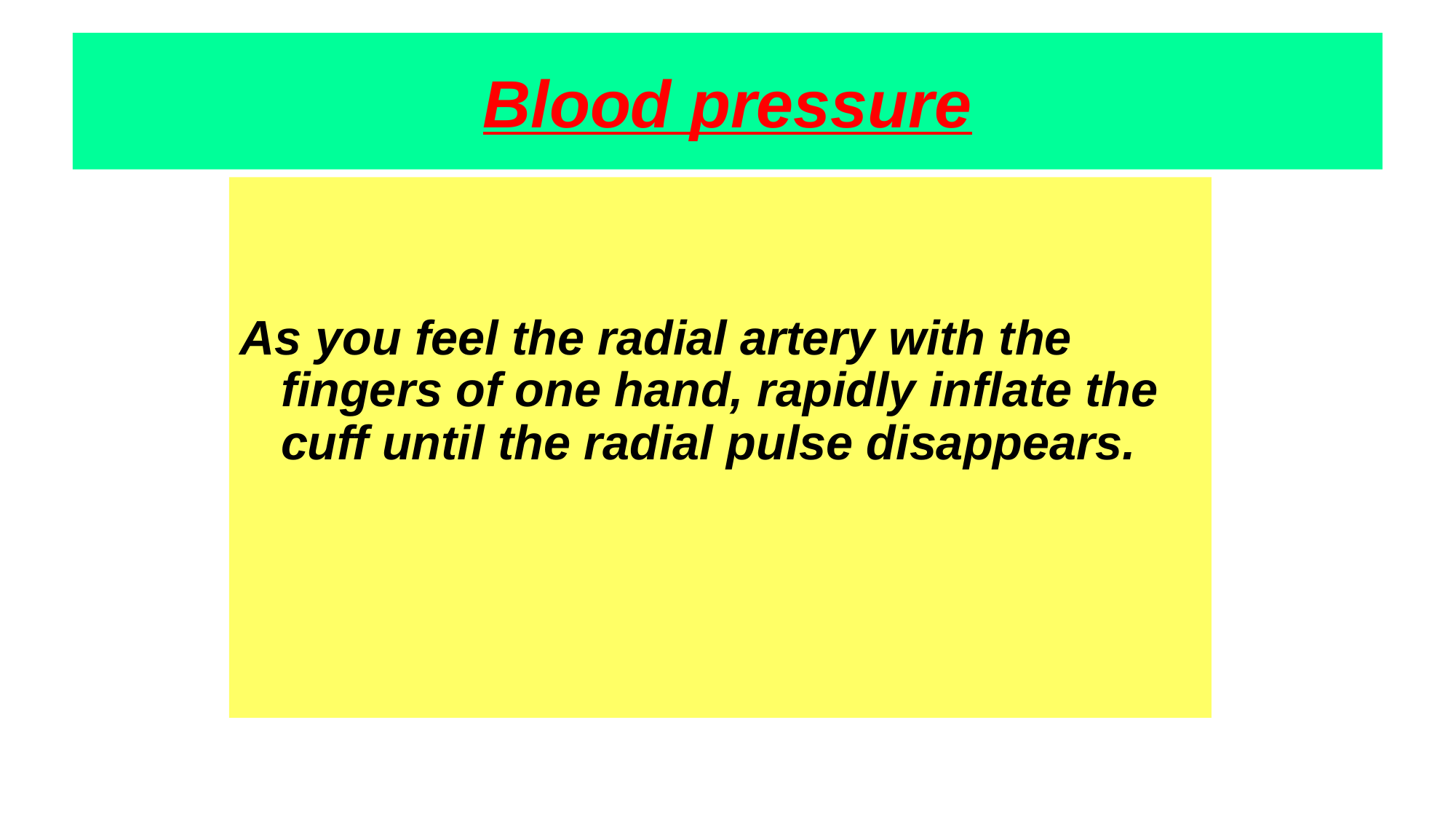

# Blood pressure

As you feel the radial artery with the fingers of one hand, rapidly inflate the cuff until the radial pulse disappears.